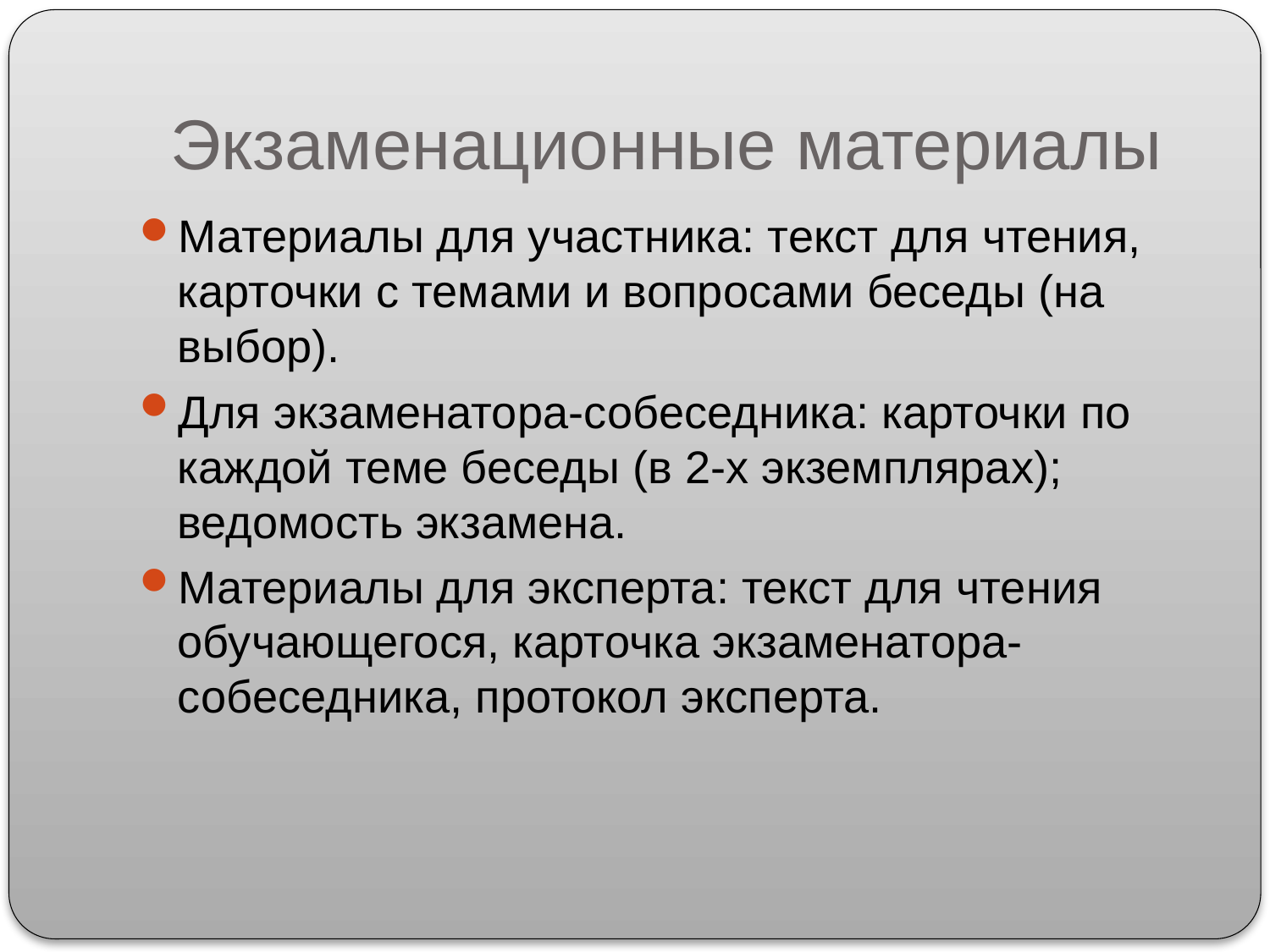

# Экзаменационные материалы
Материалы для участника: текст для чтения, карточки с темами и вопросами беседы (на выбор).
Для экзаменатора-собеседника: карточки по каждой теме беседы (в 2-х экземплярах); ведомость экзамена.
Материалы для эксперта: текст для чтения обучающегося, карточка экзаменатора-собеседника, протокол эксперта.